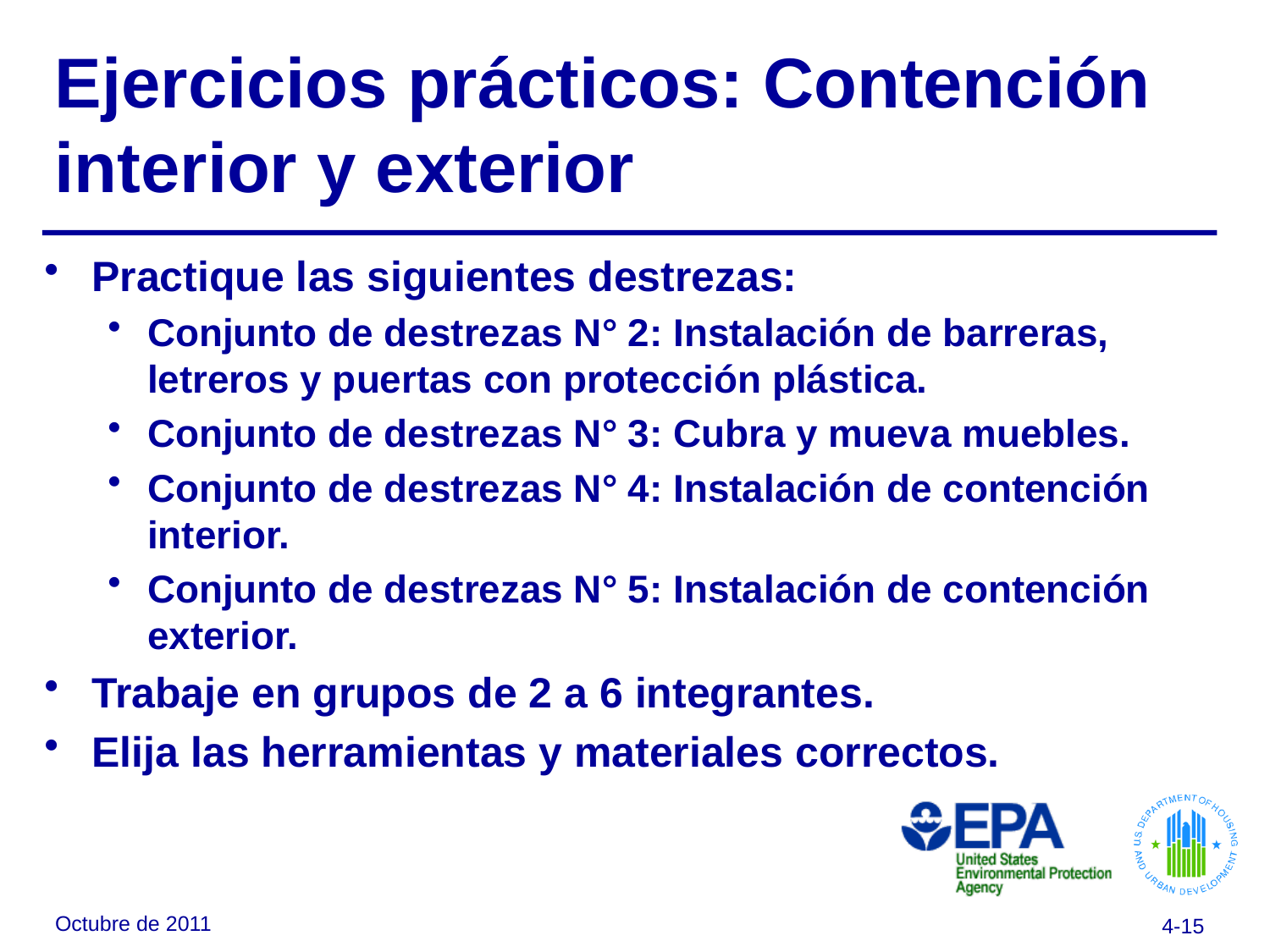

Ejercicios prácticos: Contención interior y exterior
Practique las siguientes destrezas:
Conjunto de destrezas N° 2: Instalación de barreras, letreros y puertas con protección plástica.
Conjunto de destrezas N° 3: Cubra y mueva muebles.
Conjunto de destrezas N° 4: Instalación de contención interior.
Conjunto de destrezas N° 5: Instalación de contención exterior.
Trabaje en grupos de 2 a 6 integrantes.
Elija las herramientas y materiales correctos.
Octubre de 2011
4-15